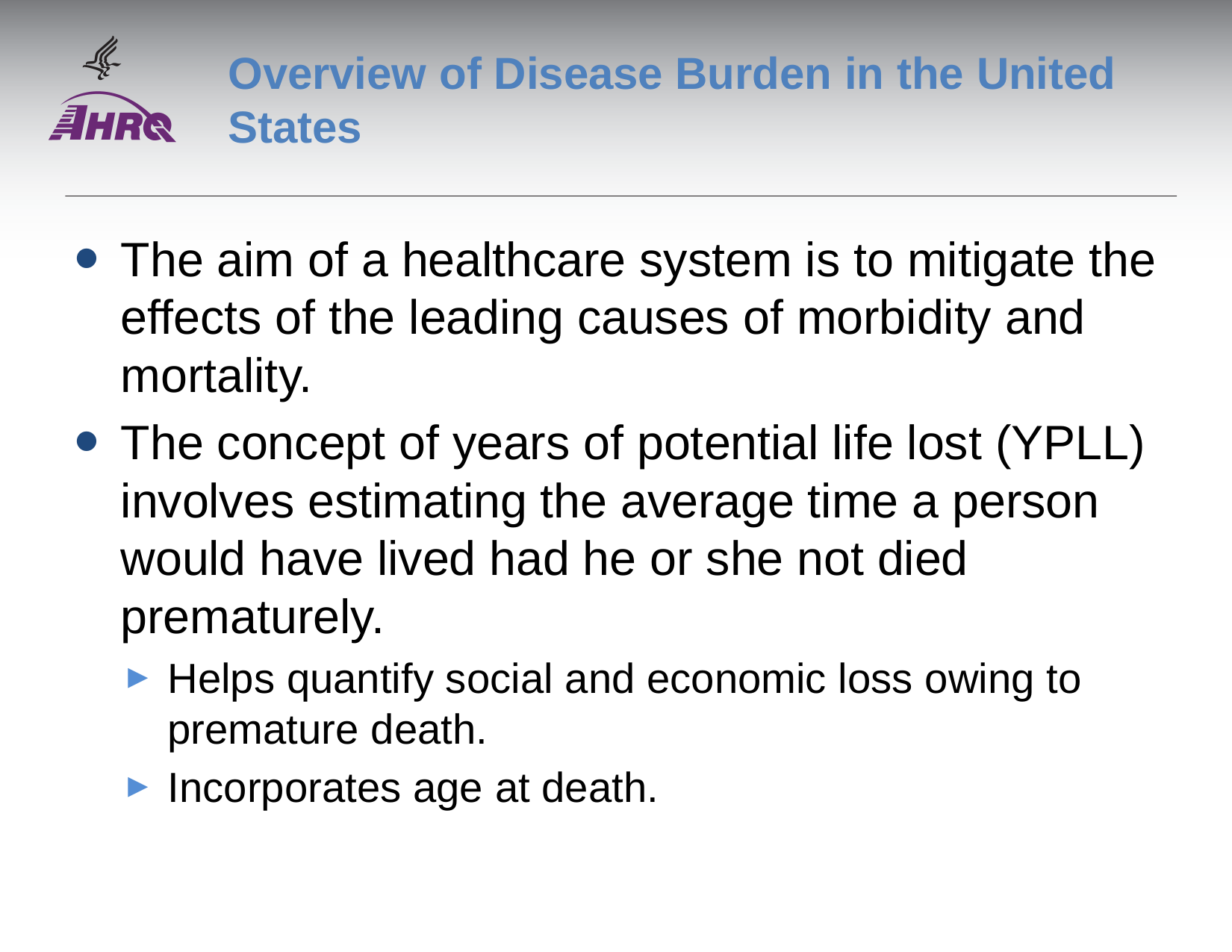

# Overview of Disease Burden in the United States
The aim of a healthcare system is to mitigate the effects of the leading causes of morbidity and mortality.
The concept of years of potential life lost (YPLL) involves estimating the average time a person would have lived had he or she not died prematurely.
Helps quantify social and economic loss owing to premature death.
Incorporates age at death.